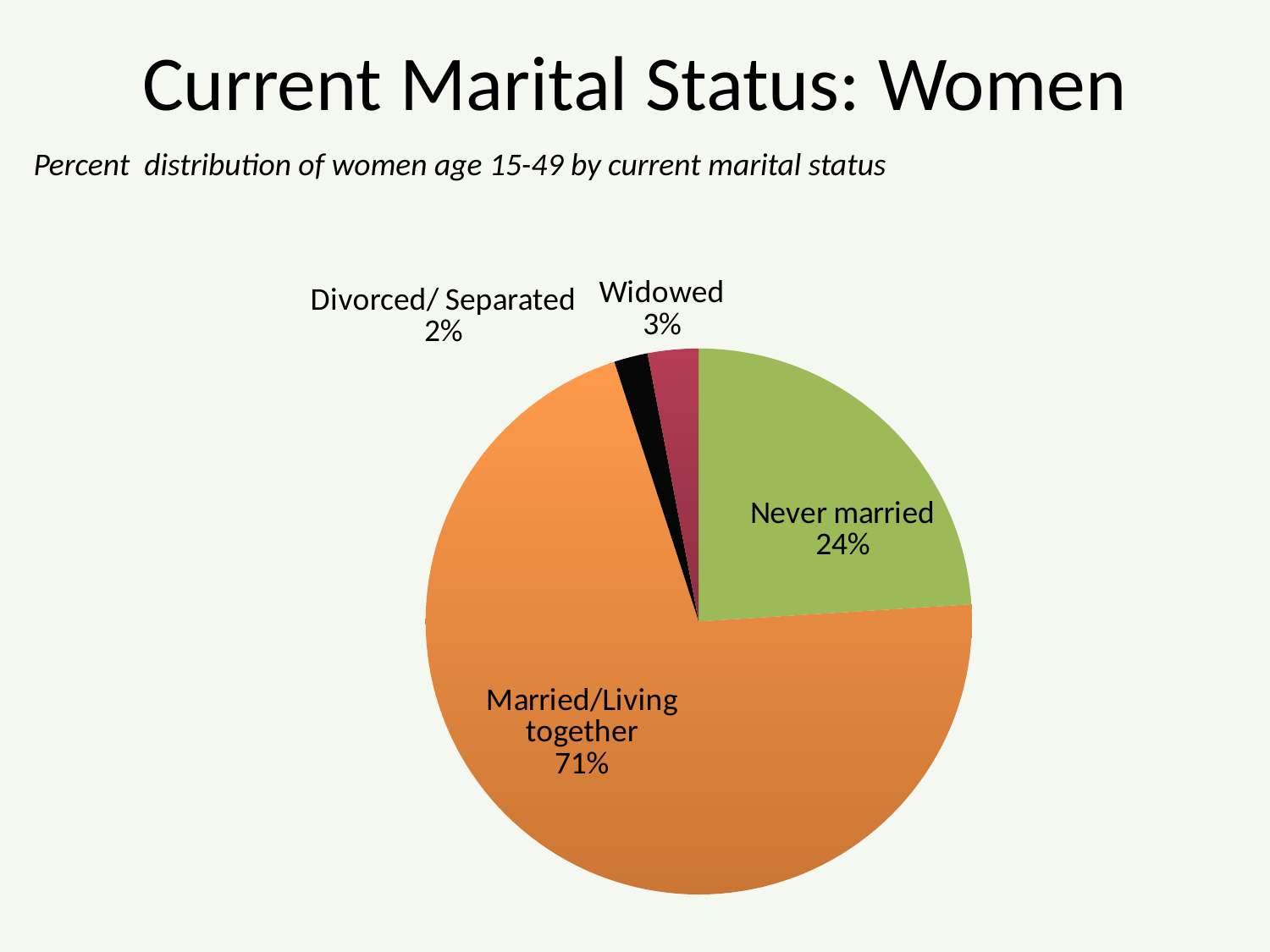

# Current Marital Status: Women
Percent  distribution of women age 15-49 by current marital status

### Chart

| Category | Sales |
|---|---|
| Never married | 24.0 |
| Married/Living together | 71.0 |
| Divorced/ Separated | 2.0 |
| Widowed | 3.0 |